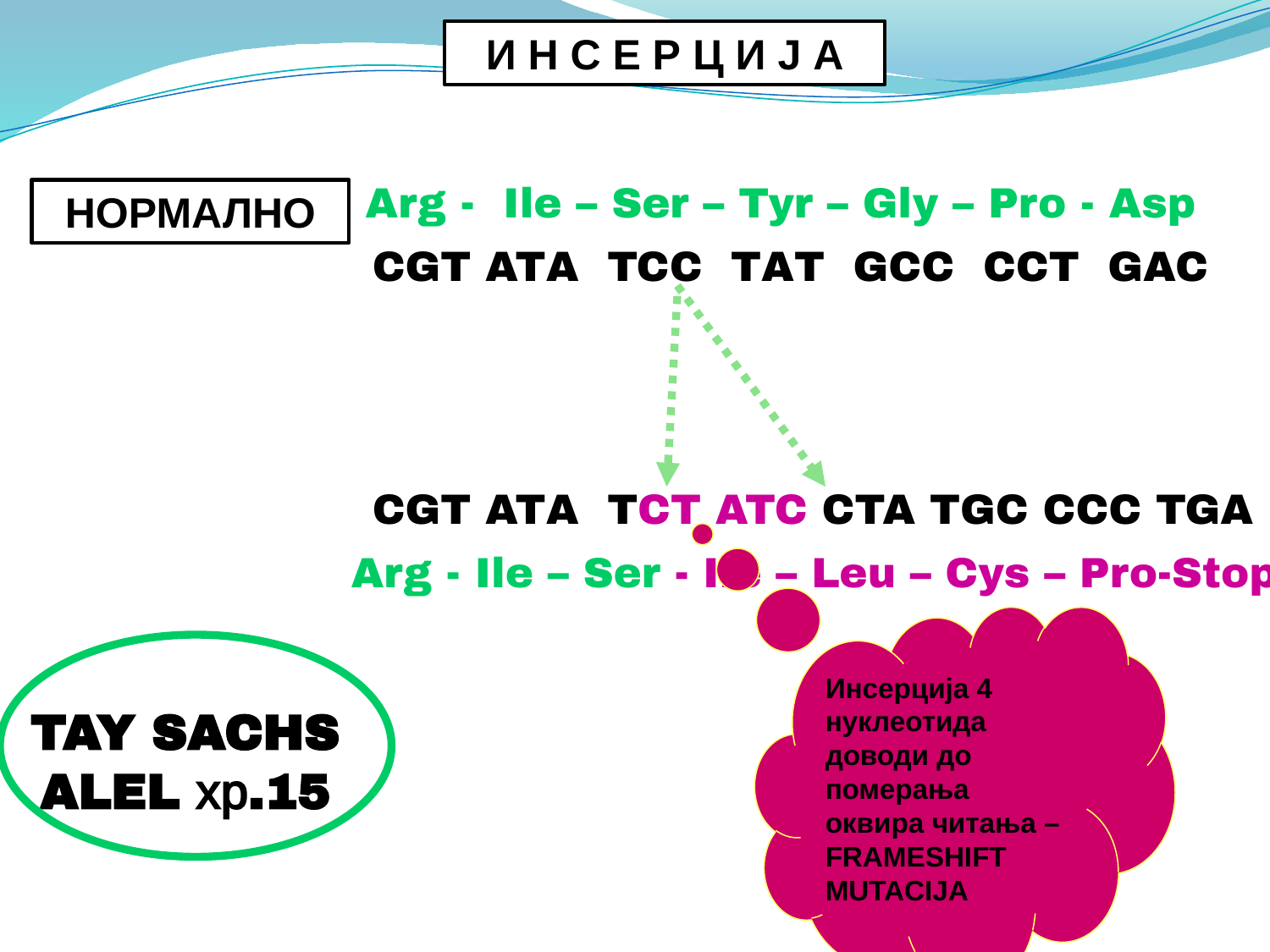

И Н С Е Р Ц И Ј А
 Arg -  Ile – Ser – Tyr – Gly – Pro - Asp
НОРМАЛНО
CGT ATA  TCC  TAT  GCC  CCT  GAC

CGT ATA  TCT ATC CTA TGC CCC TGA
Arg - Ile – Ser - Ile – Leu – Cys – Pro-Stop
Инсерција 4 нуклеотида доводи до померања оквира читања – FRAMESHIFT MUTACIJA

TAY SACHS ALEL хр.15